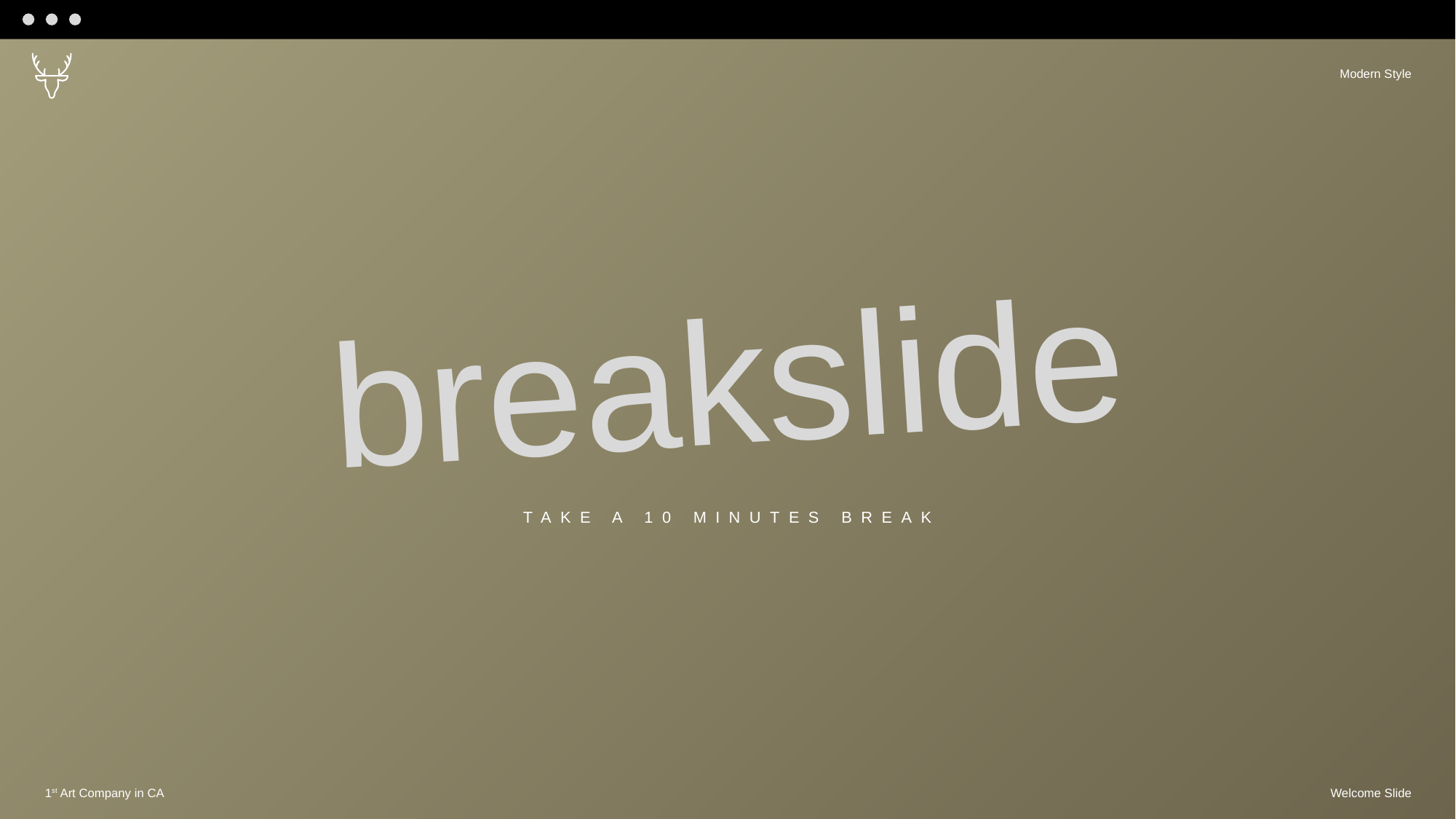

Modern Style
breakslide
TAKE A 10 MINUTES BREAK
1st Art Company in CA
Welcome Slide